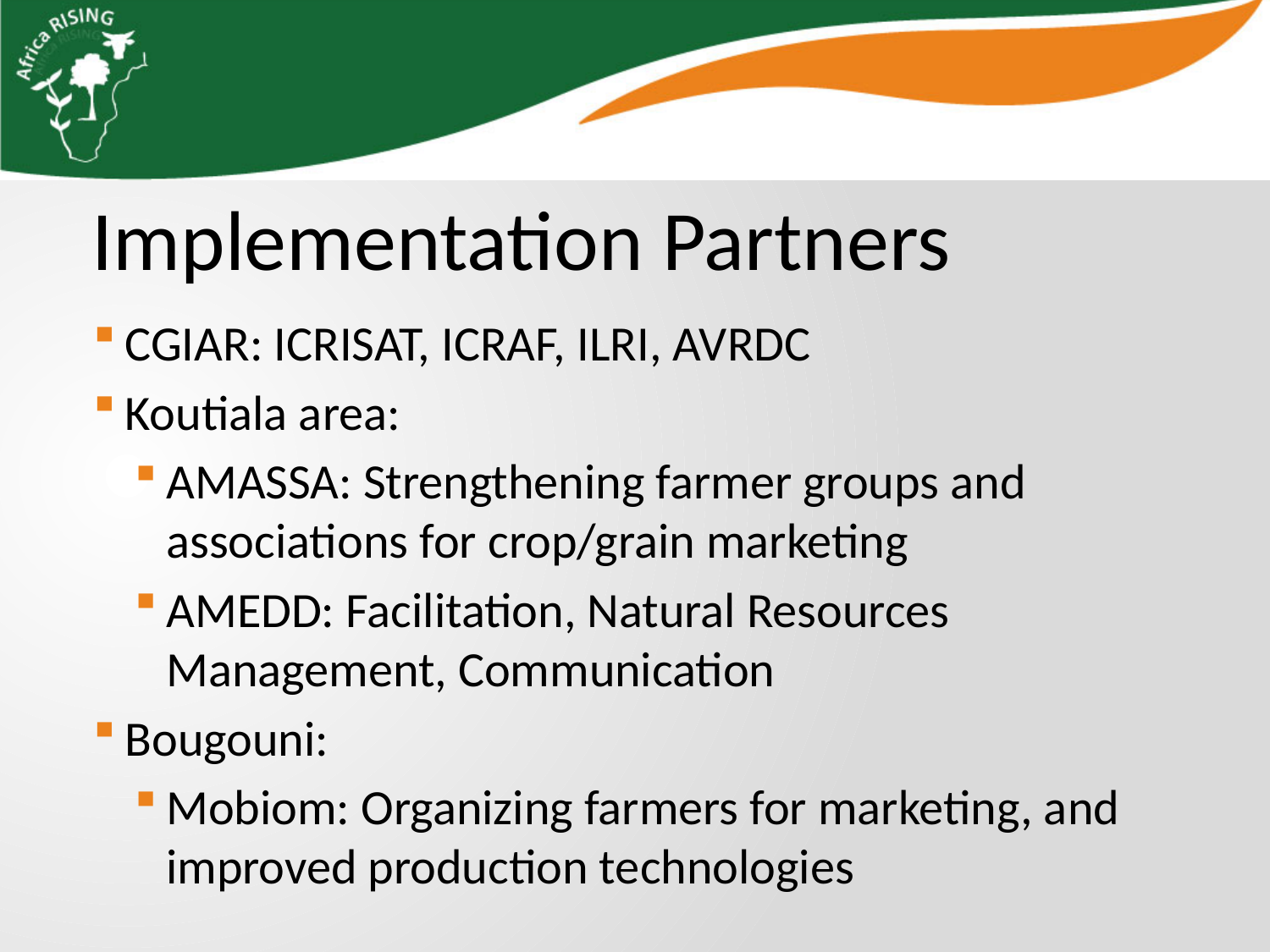

Implementation Partners
CGIAR: ICRISAT, ICRAF, ILRI, AVRDC
Koutiala area:
AMASSA: Strengthening farmer groups and associations for crop/grain marketing
AMEDD: Facilitation, Natural Resources Management, Communication
Bougouni:
Mobiom: Organizing farmers for marketing, and improved production technologies